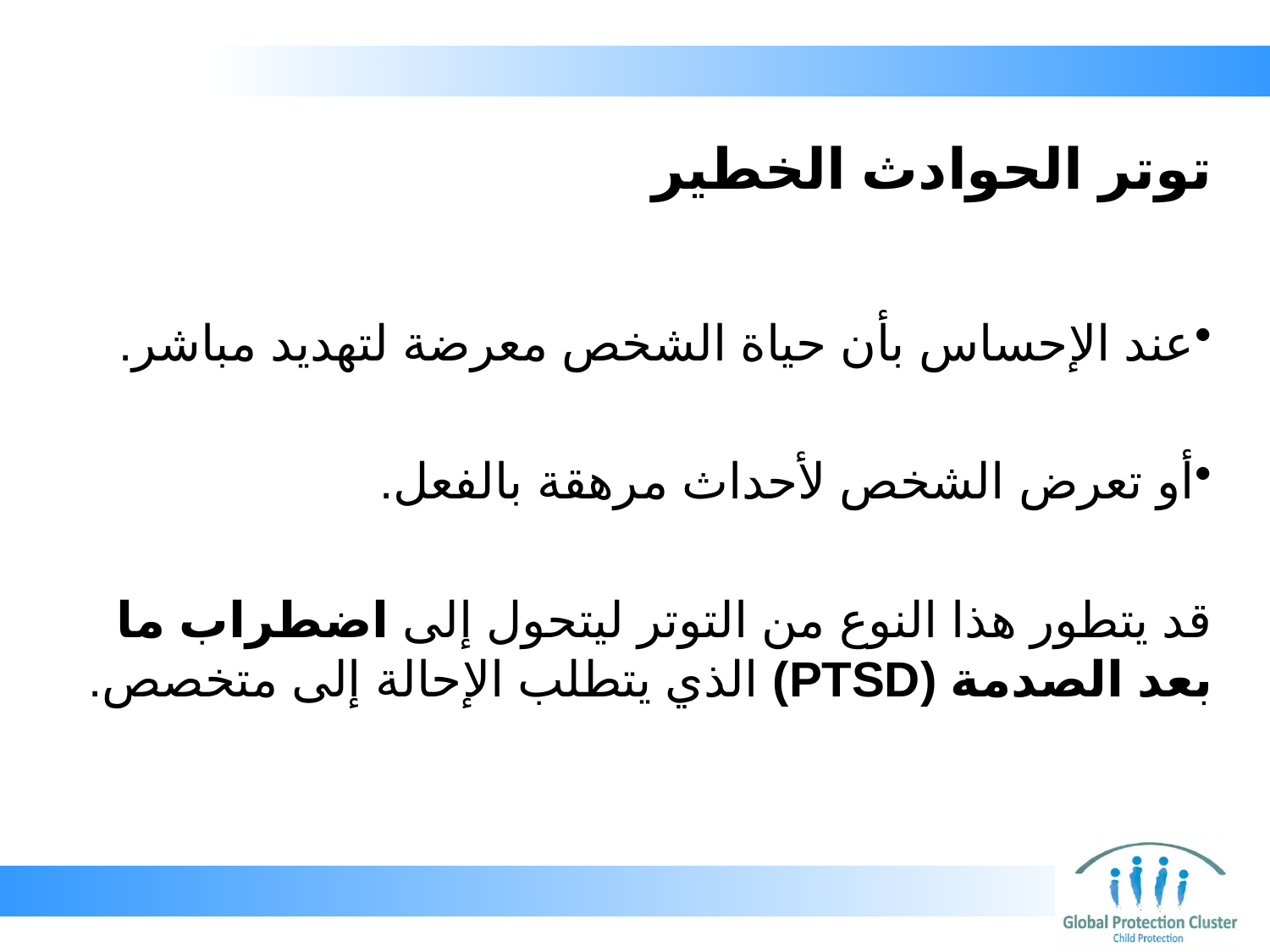

# توتر الحوادث الخطير

عند الإحساس بأن حياة الشخص معرضة لتهديد مباشر.

أو تعرض الشخص لأحداث مرهقة بالفعل.

قد يتطور هذا النوع من التوتر ليتحول إلى اضطراب ما بعد الصدمة (PTSD) الذي يتطلب الإحالة إلى متخصص.